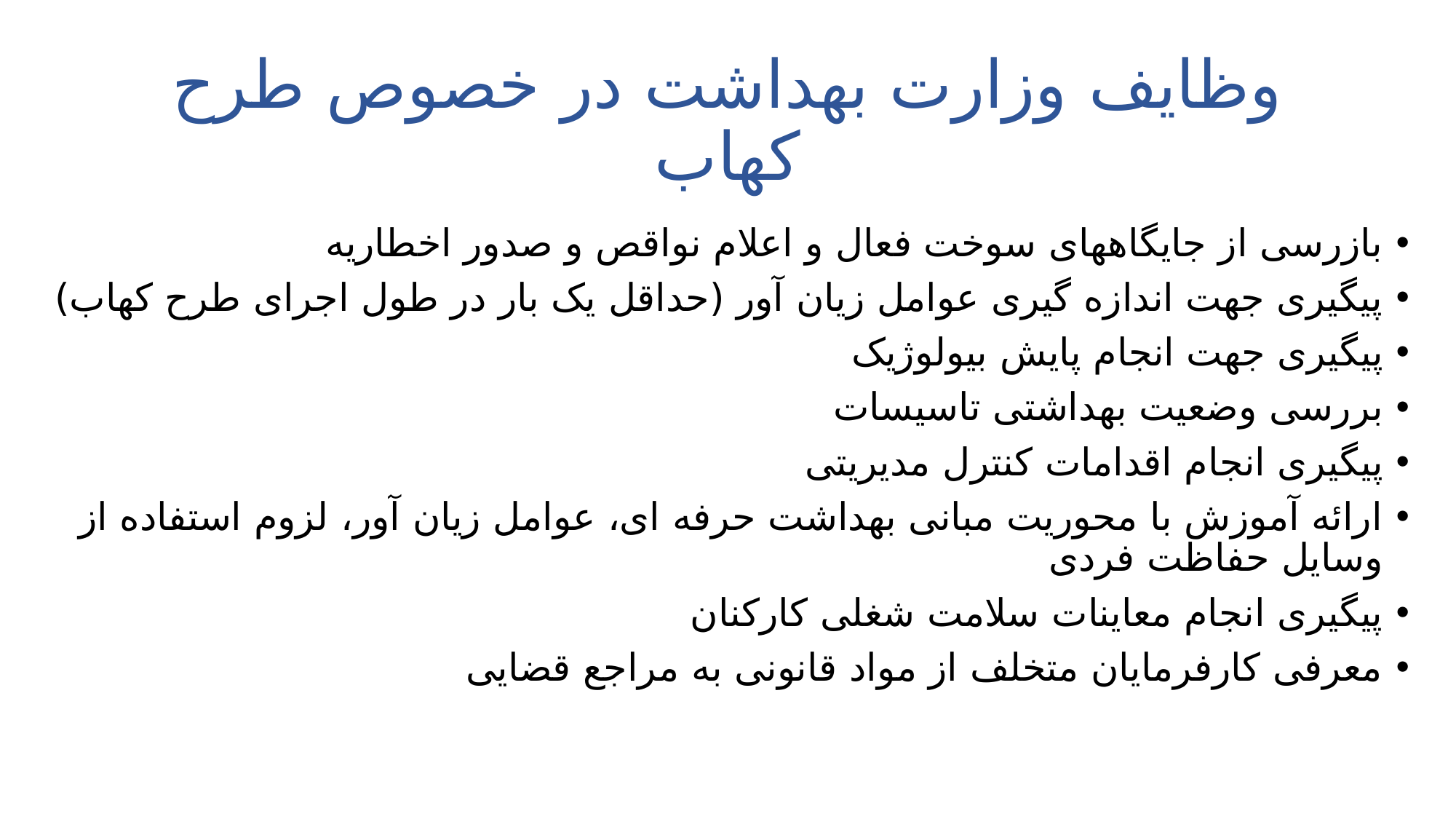

# وظایف وزارت بهداشت در خصوص طرح کهاب
بازرسی از جایگاههای سوخت فعال و اعلام نواقص و صدور اخطاریه
پیگیری جهت اندازه گیری عوامل زیان آور (حداقل یک بار در طول اجرای طرح کهاب)
پیگیری جهت انجام پایش بیولوژیک
بررسی وضعیت بهداشتی تاسیسات
پیگیری انجام اقدامات کنترل مدیریتی
ارائه آموزش با محوریت مبانی بهداشت حرفه ای، عوامل زیان آور، لزوم استفاده از وسایل حفاظت فردی
پیگیری انجام معاینات سلامت شغلی کارکنان
معرفی کارفرمایان متخلف از مواد قانونی به مراجع قضایی